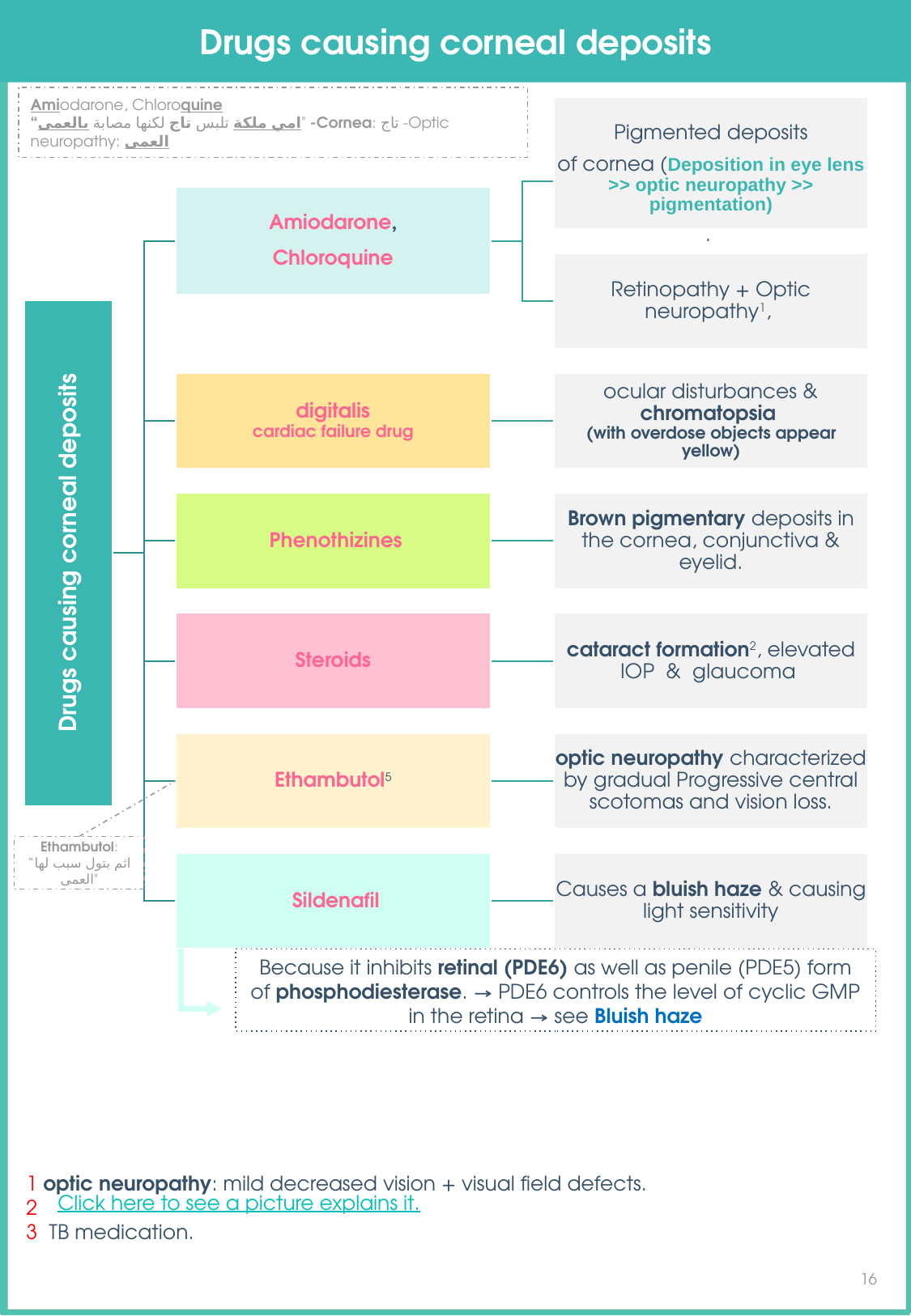

Drugs causing corneal deposits
Amiodarone, Chloroquine
“امي ملكة تلبس تاج لكنها مصابة بالعمى" -Cornea: تاج -Optic neuropathy: العمى

Pigmented deposits
of cornea (Deposition in eye lens >> optic neuropathy >> pigmentation)
.

Amiodarone,
Chloroquine

Retinopathy + Optic neuropathy1,

digitalis
cardiac failure drug

ocular disturbances & chromatopsia
(with overdose objects appear yellow)

Phenothizines

Brown pigmentary deposits in the cornea, conjunctiva & eyelid.

Drugs causing corneal deposits

Steroids

cataract formation2, elevated IOP  &  glaucoma

Ethambutol5

optic neuropathy characterized by gradual Progressive central scotomas and vision loss.

Sildenafil

Causes a bluish haze & causing light sensitivity

Ethambutol:
“اثم بتول سبب لها العمى"
Because it inhibits retinal (PDE6) as well as penile (PDE5) form of phosphodiesterase. → PDE6 controls the level of cyclic GMP in the retina → see Bluish haze
1 optic neuropathy: mild decreased vision + visual field defects.
2
3  TB medication.

Click here to see a picture explains it.
16